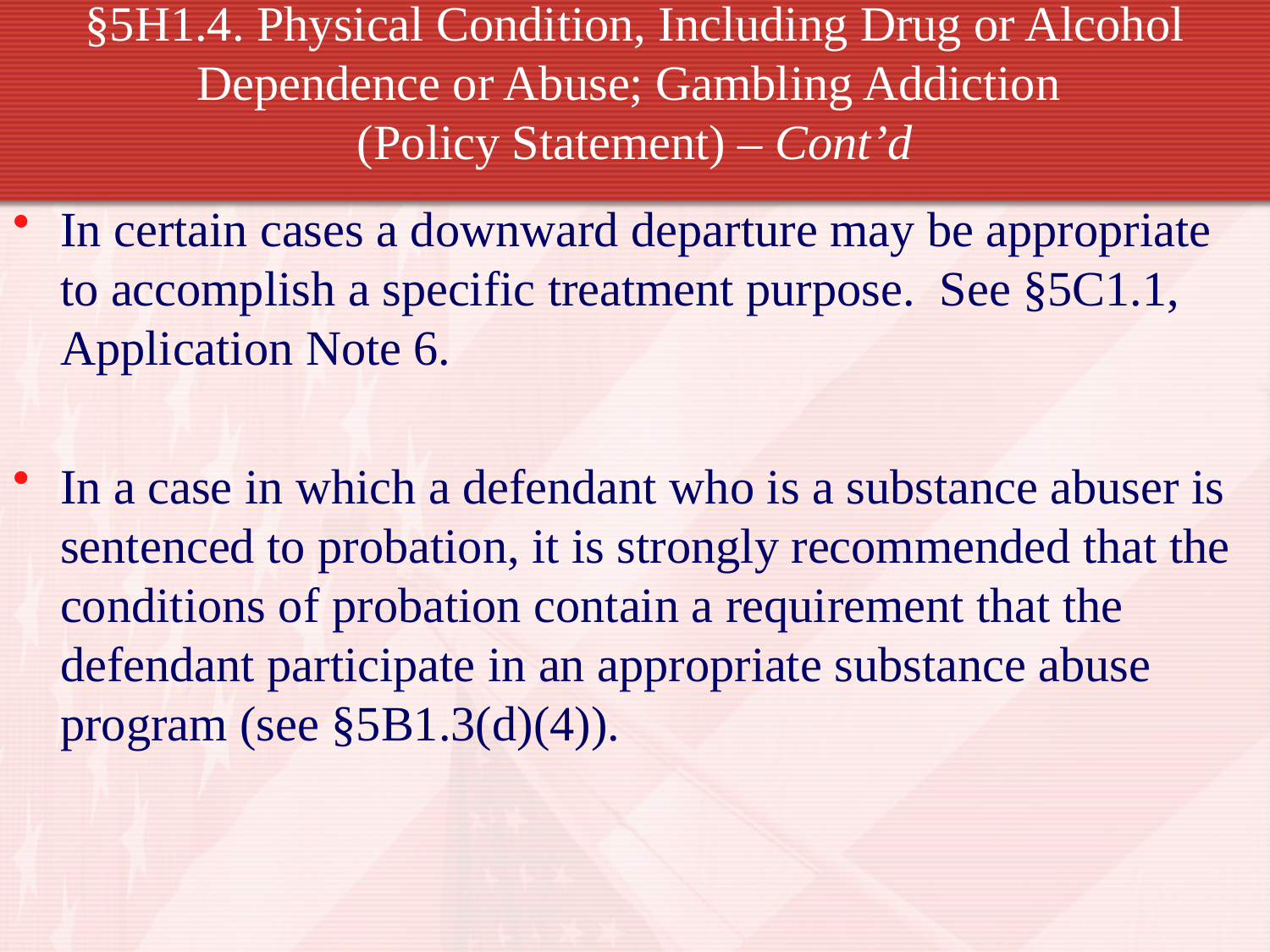

# §5H1.4. Physical Condition, Including Drug or Alcohol Dependence or Abuse; Gambling Addiction (Policy Statement) – Cont’d
In certain cases a downward departure may be appropriate to accomplish a specific treatment purpose.  See §5C1.1, Application Note 6.

In a case in which a defendant who is a substance abuser is sentenced to probation, it is strongly recommended that the conditions of probation contain a requirement that the defendant participate in an appropriate substance abuse program (see §5B1.3(d)(4)).